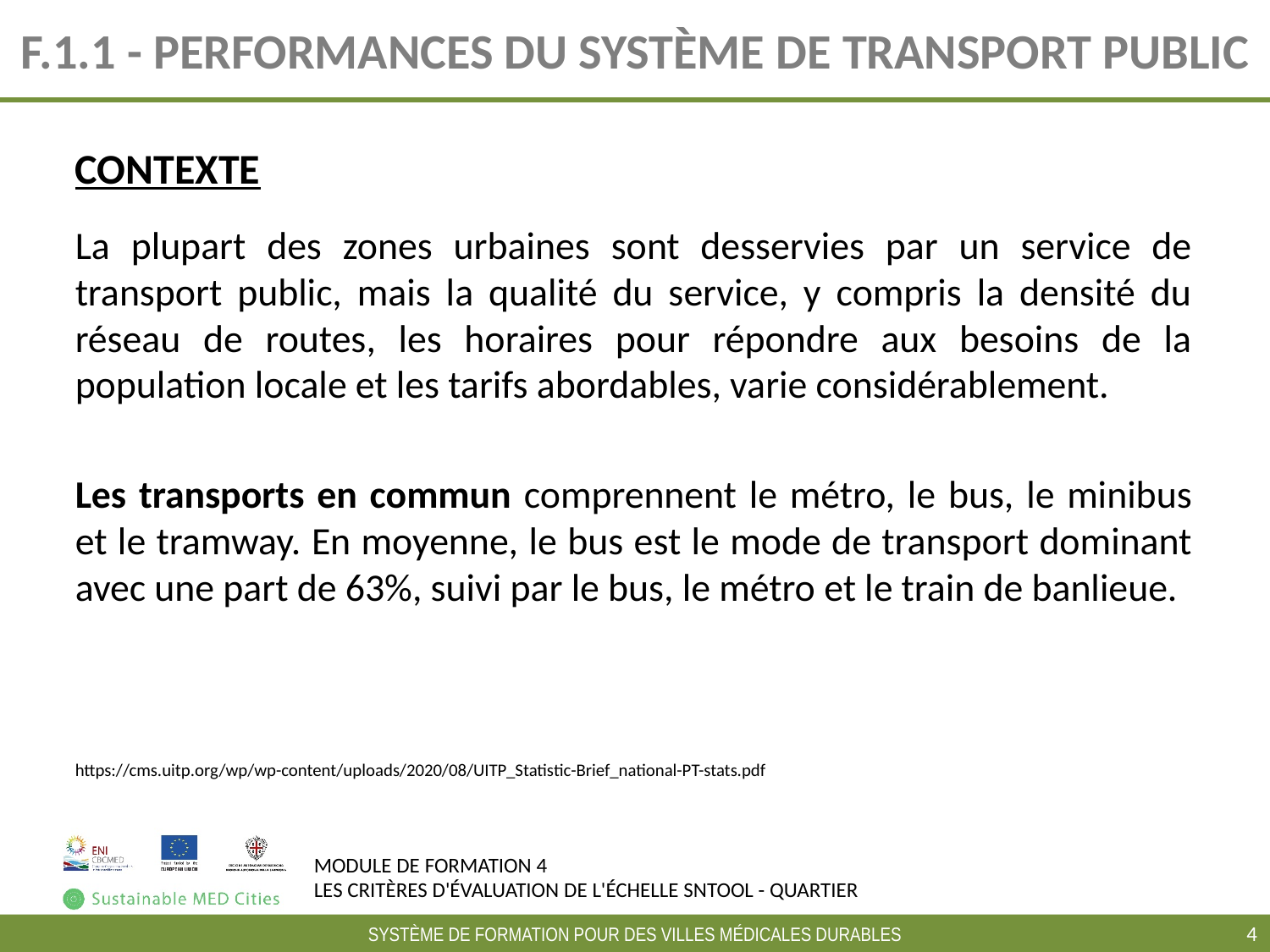

# F.1.1 - PERFORMANCES DU SYSTÈME DE TRANSPORT PUBLIC
CONTEXTE

La plupart des zones urbaines sont desservies par un service de transport public, mais la qualité du service, y compris la densité du réseau de routes, les horaires pour répondre aux besoins de la population locale et les tarifs abordables, varie considérablement.

Les transports en commun comprennent le métro, le bus, le minibus et le tramway. En moyenne, le bus est le mode de transport dominant avec une part de 63%, suivi par le bus, le métro et le train de banlieue.

https://cms.uitp.org/wp/wp-content/uploads/2020/08/UITP_Statistic-Brief_national-PT-stats.pdf
4